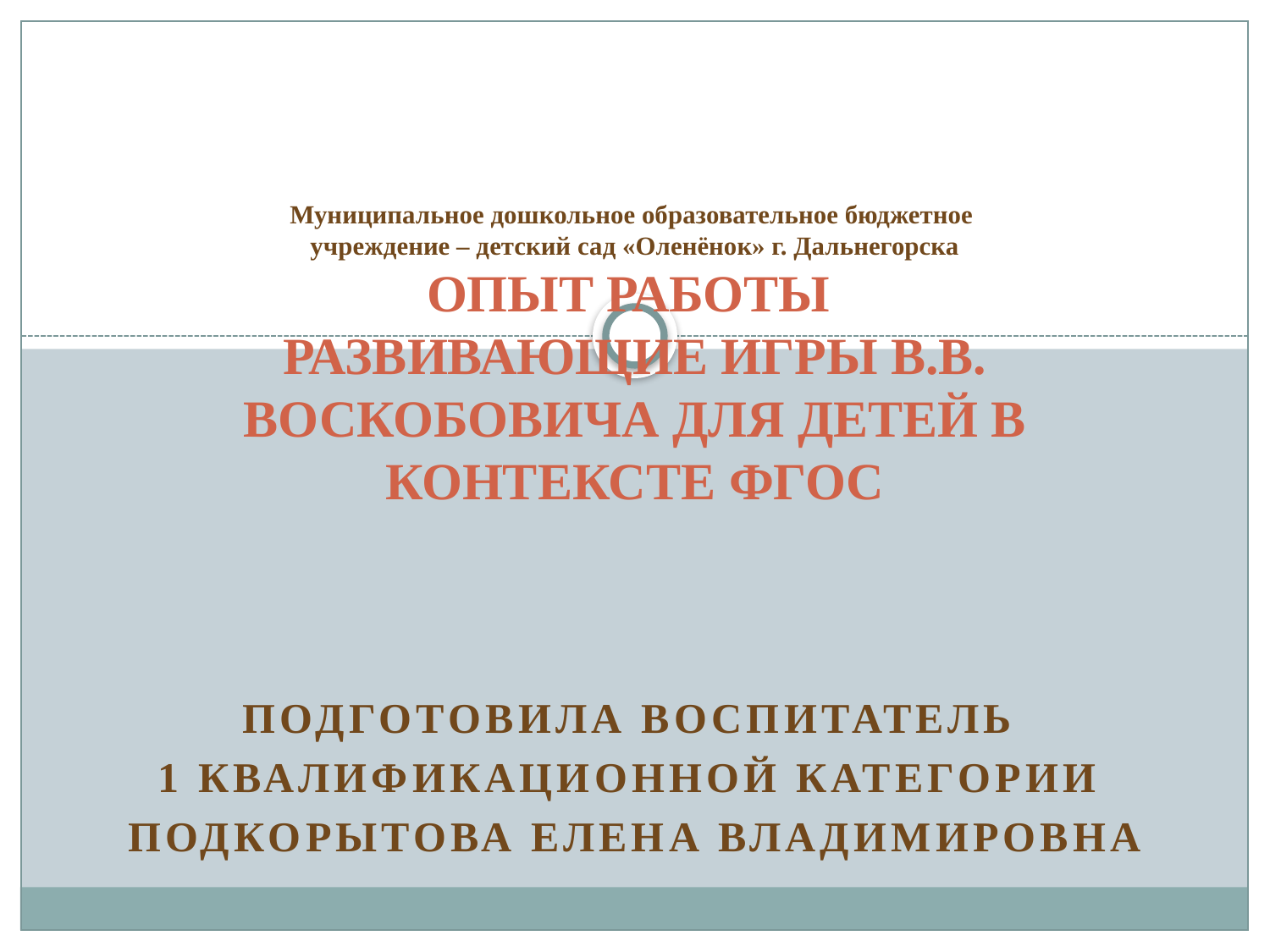

# Муниципальное дошкольное образовательное бюджетное учреждение – детский сад «Оленёнок» г. Дальнегорска ОПЫТ РАБОТЫ РАЗВИВАЮЩИЕ ИГРЫ В.В. ВОСКОБОВИЧА ДЛЯ ДЕТЕЙ В КОНТЕКСТЕ ФГОС
Подготовила воспитатель
1 квалификационной категории
Подкорытова Елена Владимировна